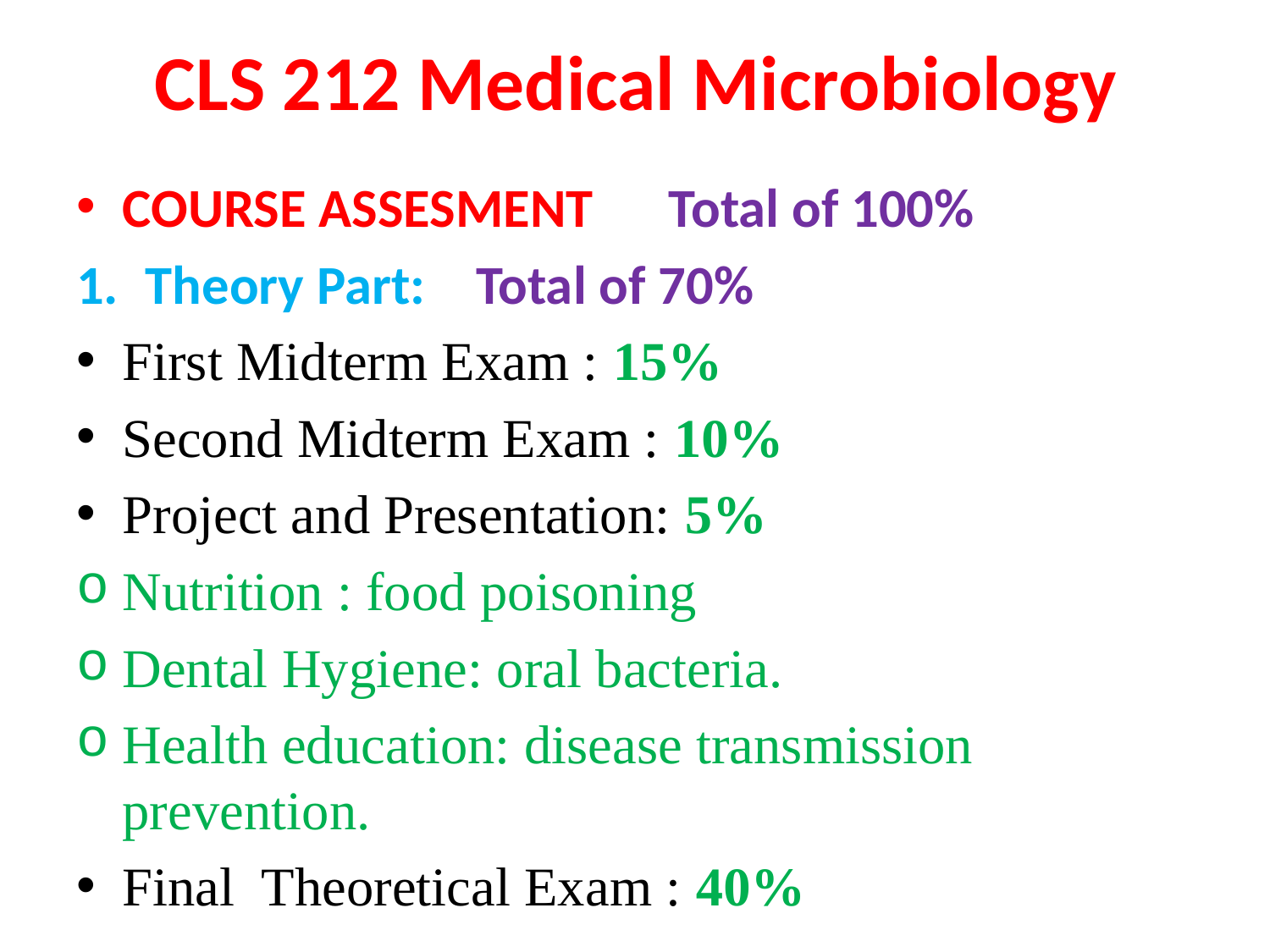

# CLS 212 Medical Microbiology
COURSE ASSESMENT      Total of 100%
Theory Part:    Total of 70%
First Midterm Exam : 15%
Second Midterm Exam : 10%
Project and Presentation: 5%
Nutrition : food poisoning
Dental Hygiene: oral bacteria.
Health education: disease transmission prevention.
Final  Theoretical Exam : 40%